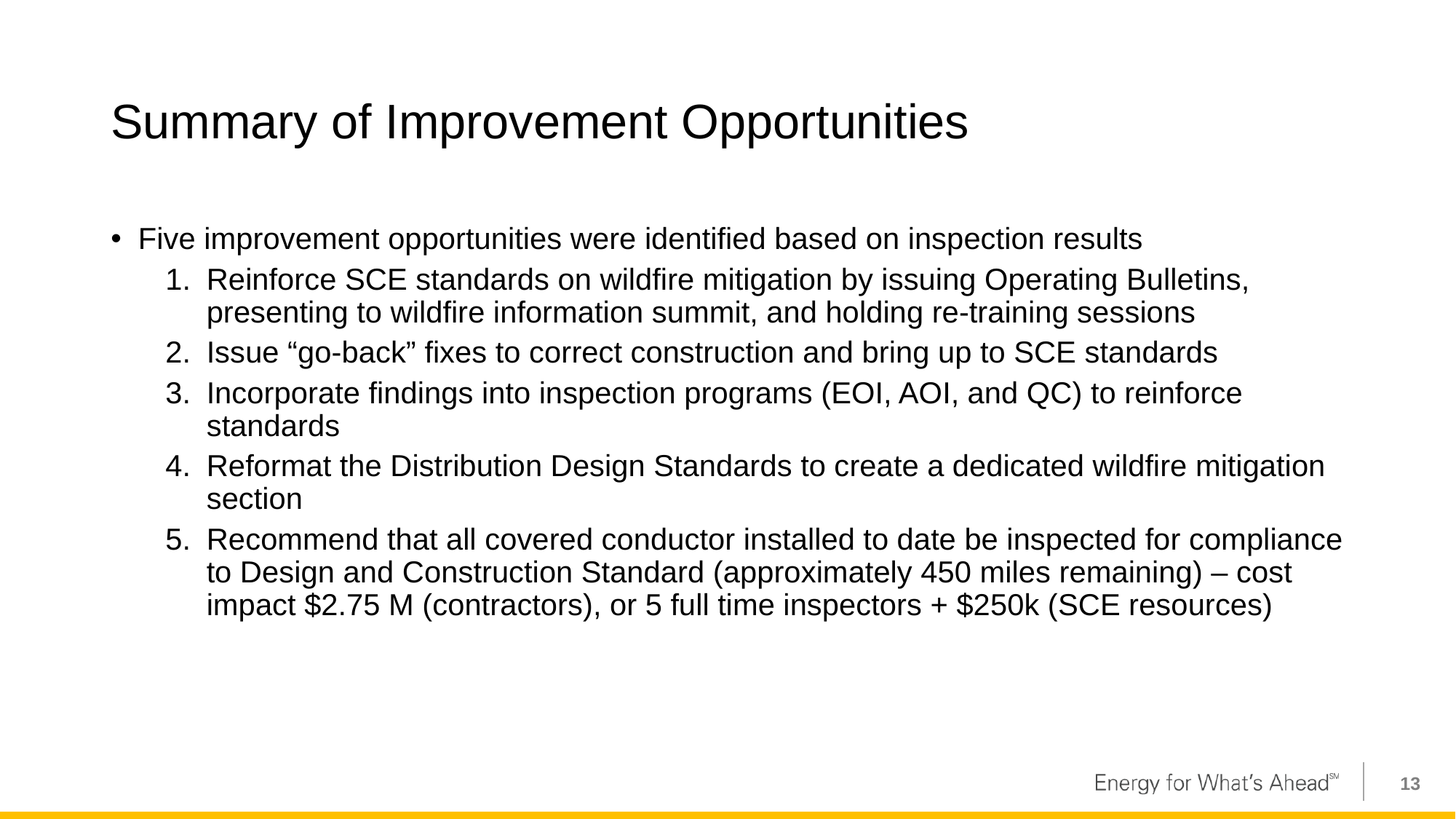

# Summary of Improvement Opportunities
Five improvement opportunities were identified based on inspection results
Reinforce SCE standards on wildfire mitigation by issuing Operating Bulletins, presenting to wildfire information summit, and holding re-training sessions
Issue “go-back” fixes to correct construction and bring up to SCE standards
Incorporate findings into inspection programs (EOI, AOI, and QC) to reinforce standards
Reformat the Distribution Design Standards to create a dedicated wildfire mitigation section
Recommend that all covered conductor installed to date be inspected for compliance to Design and Construction Standard (approximately 450 miles remaining) – cost impact $2.75 M (contractors), or 5 full time inspectors + $250k (SCE resources)

13